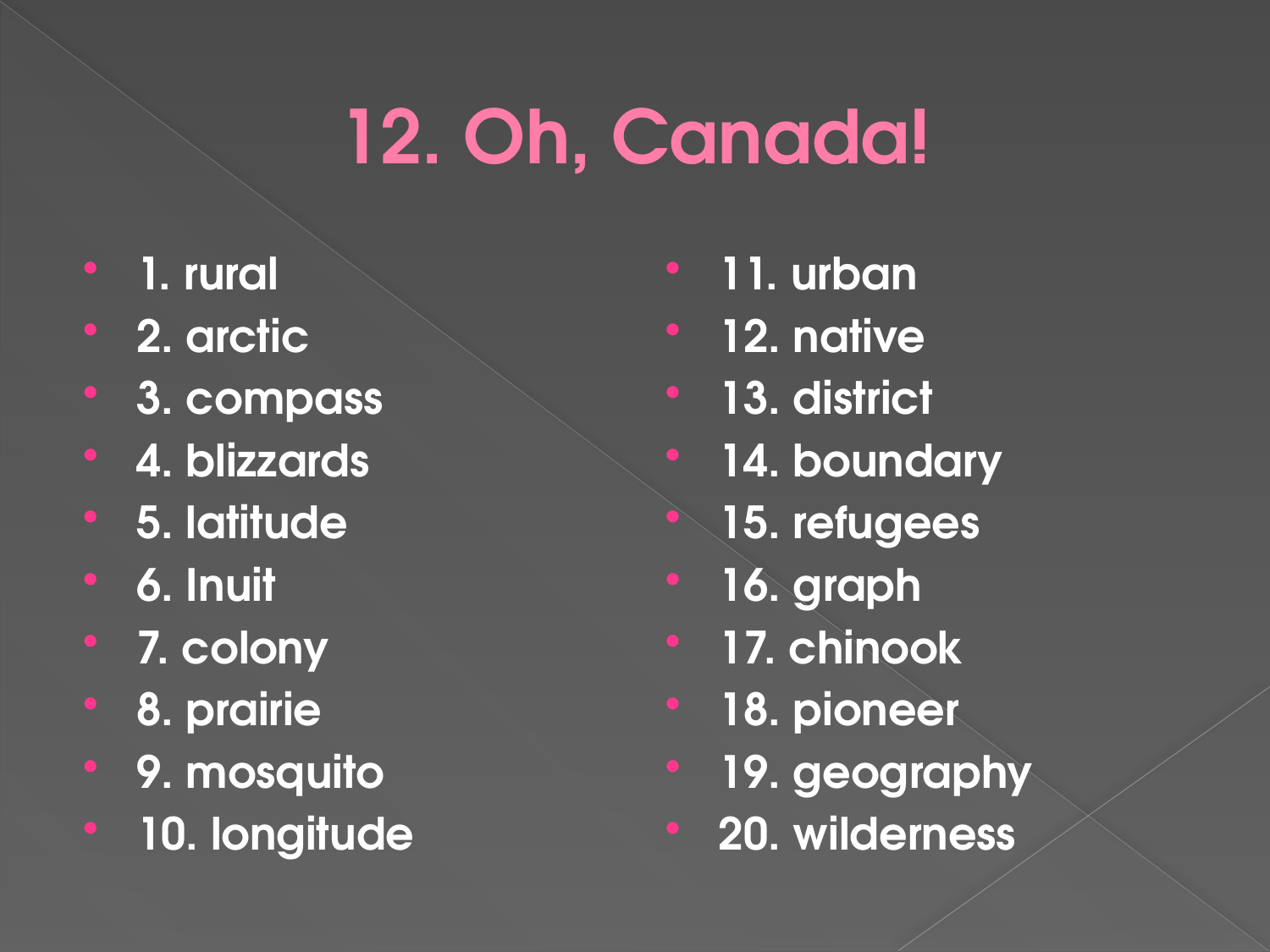

# 12. Oh, Canada!
1. rural
2. arctic
3. compass
4. blizzards
5. latitude
6. Inuit
7. colony
8. prairie
9. mosquito
10. longitude
11. urban
12. native
13. district
14. boundary
15. refugees
16. graph
17. chinook
18. pioneer
19. geography
20. wilderness